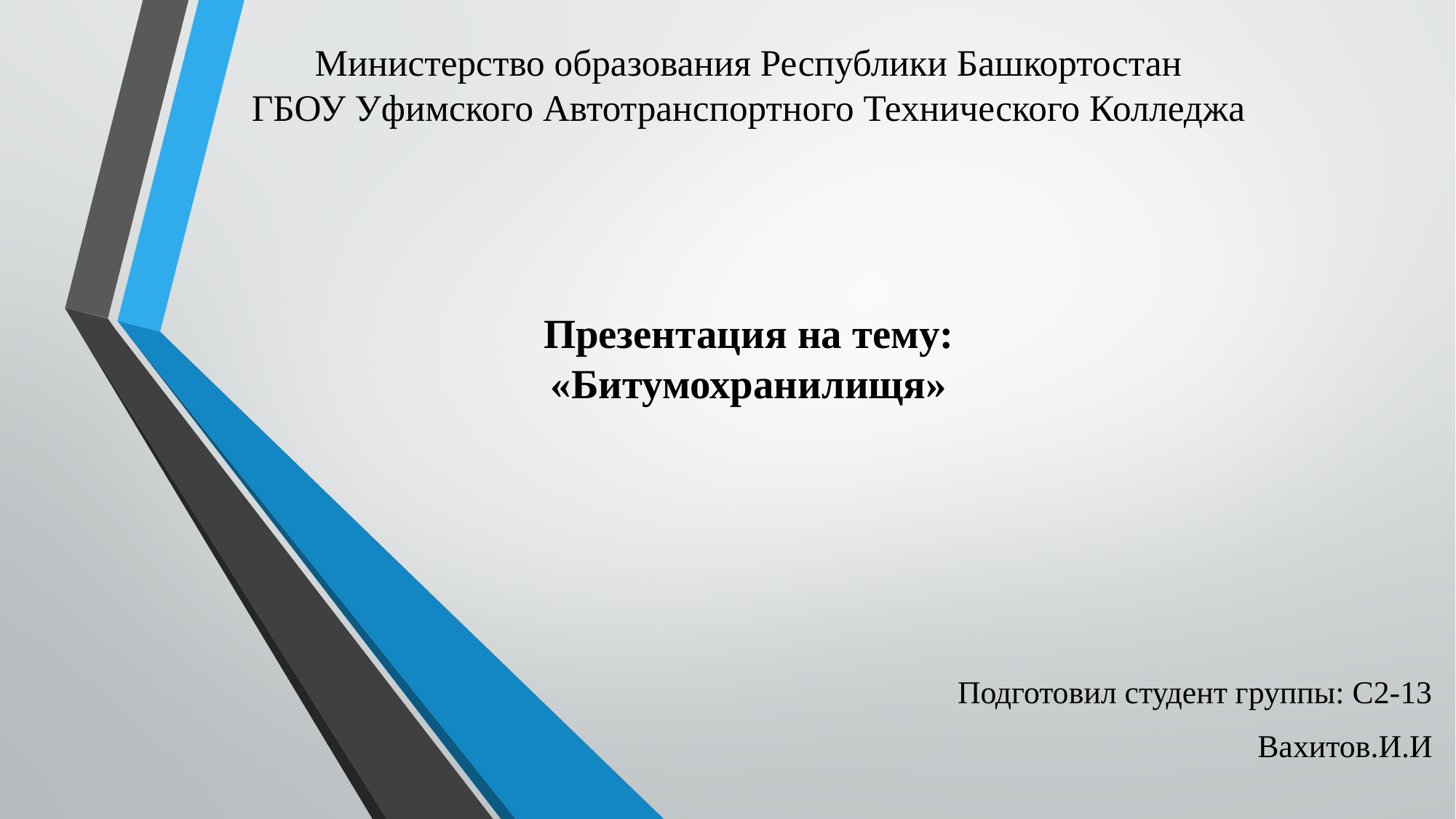

# Министерство образования Республики Башкортостан ГБОУ Уфимского Автотранспортного Технического Колледжа Презентация на тему: «Битумохранилищя»

Подготовил студент группы: С2-13
Вахитов.И.И